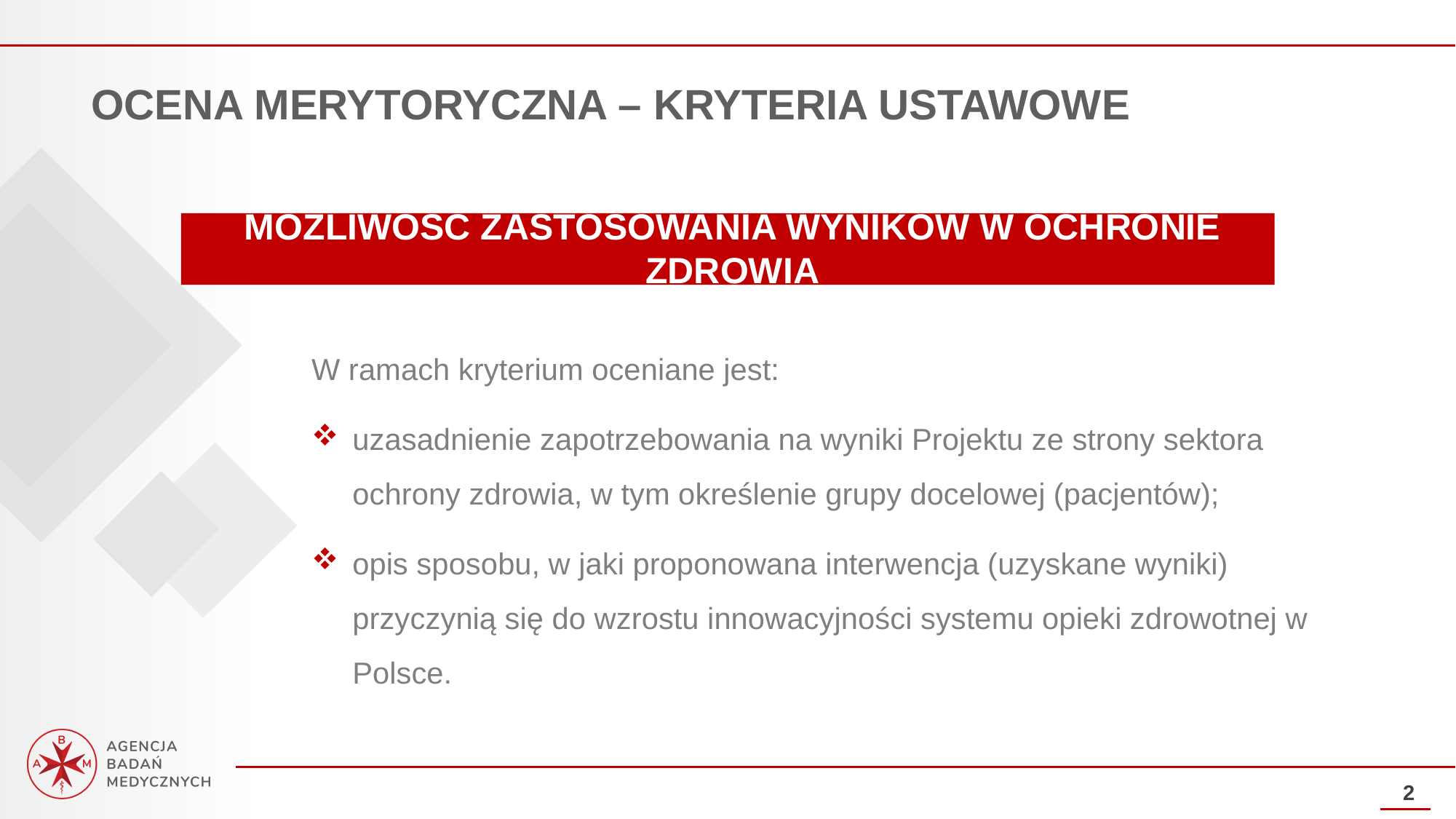

OCENA MERYTORYCZNA – KRYTERIA USTAWOWE

MOŻLIWOŚĆ ZASTOSOWANIA WYNIKÓW W OCHRONIE ZDROWIA
W ramach kryterium oceniane jest:
uzasadnienie zapotrzebowania na wyniki Projektu ze strony sektora ochrony zdrowia, w tym określenie grupy docelowej (pacjentów);
opis sposobu, w jaki proponowana interwencja (uzyskane wyniki) przyczynią się do wzrostu innowacyjności systemu opieki zdrowotnej w Polsce.

2